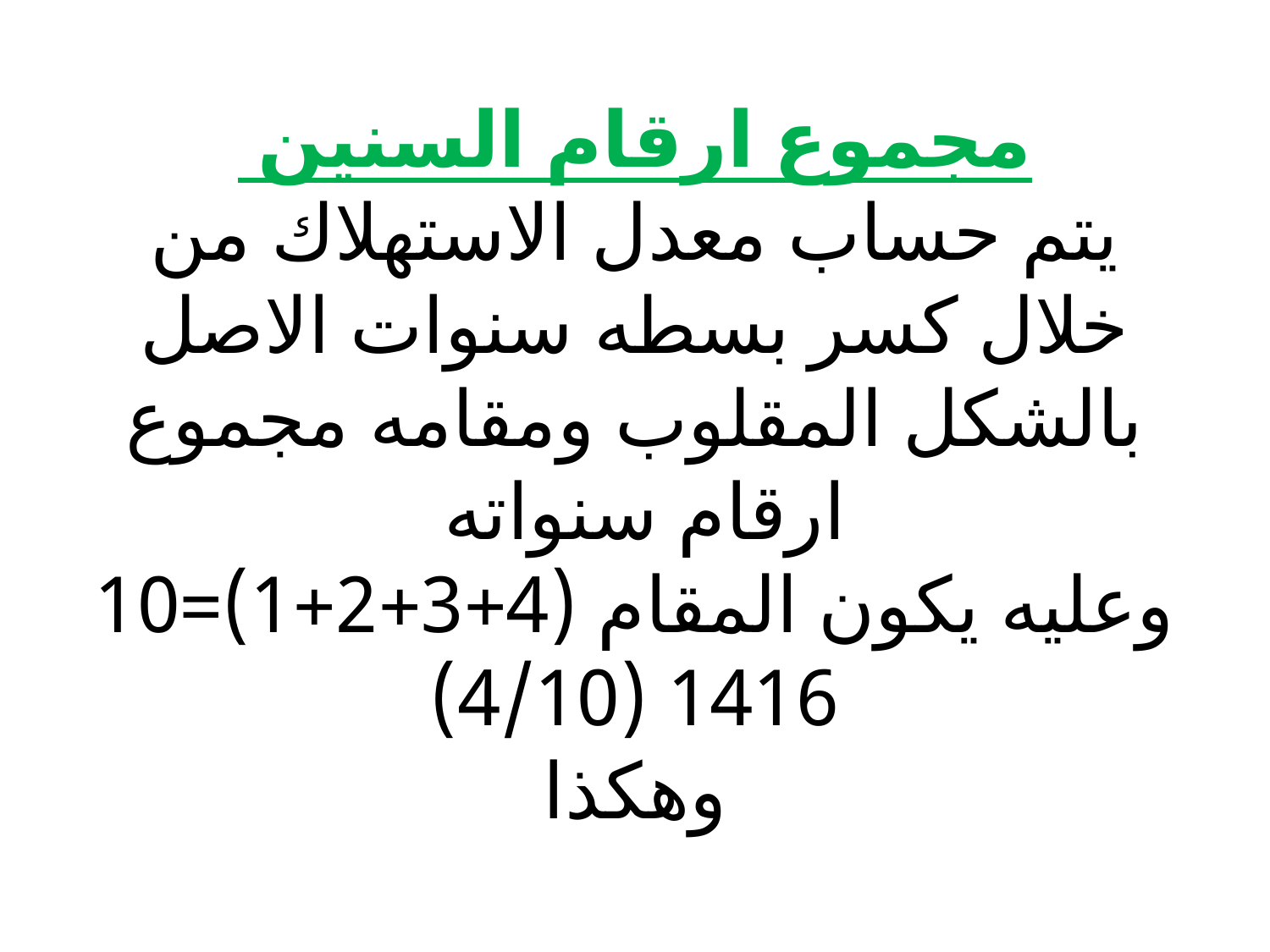

# مجموع ارقام السنين يتم حساب معدل الاستهلاك من خلال كسر بسطه سنوات الاصل بالشكل المقلوب ومقامه مجموع ارقام سنواته وعليه يكون المقام (4+3+2+1)=10 1416 (4/10) وهكذا